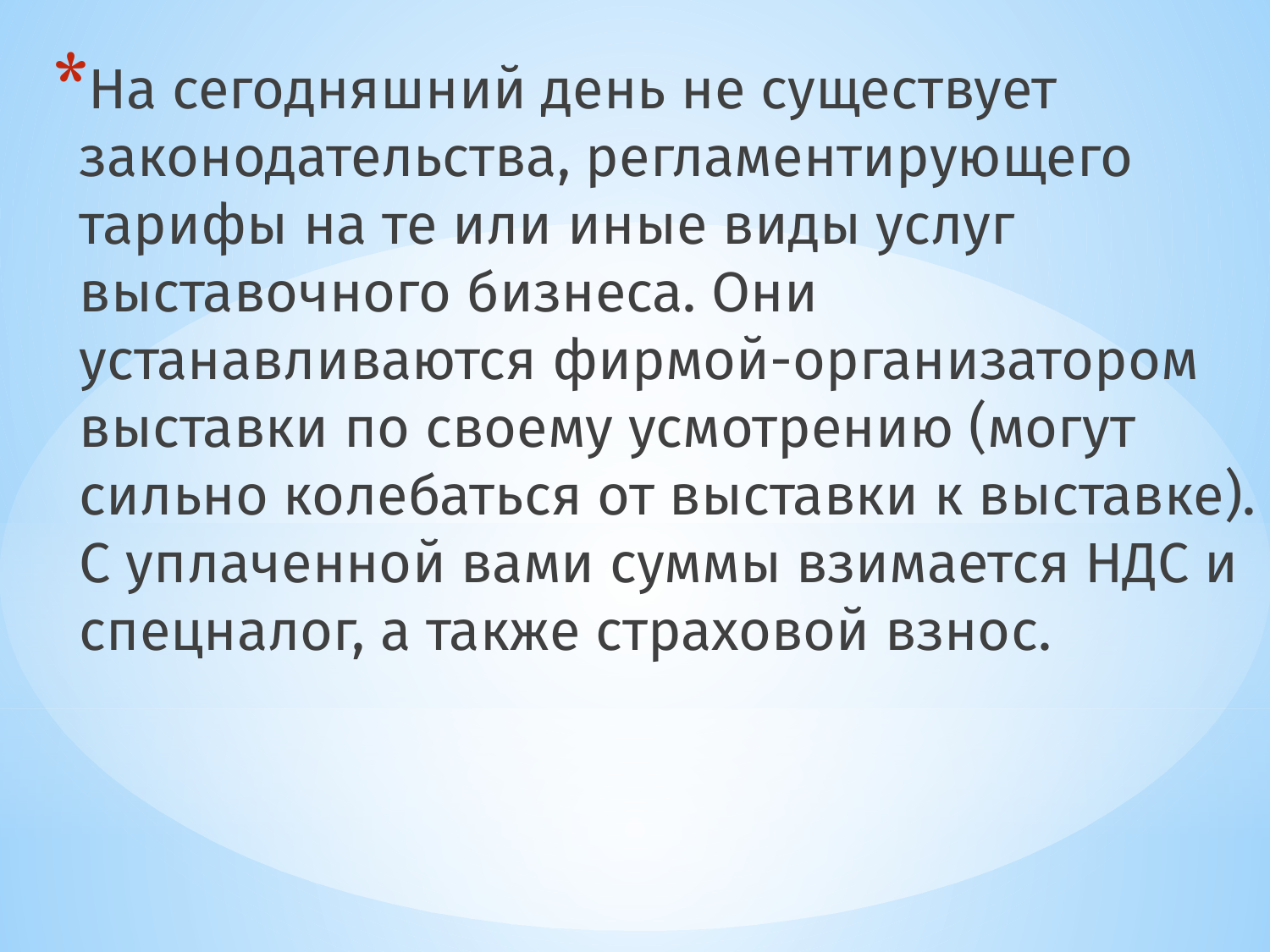

На сегодняшний день не существует законодательства, регламентирующего тарифы на те или иные виды услуг выставочного бизнеса. Они устанавливаются фирмой-организатором выставки по своему усмотрению (могут сильно колебаться от выставки к выставке). С уплаченной вами суммы взимается НДС и спецналог, а также страховой взнос.
#